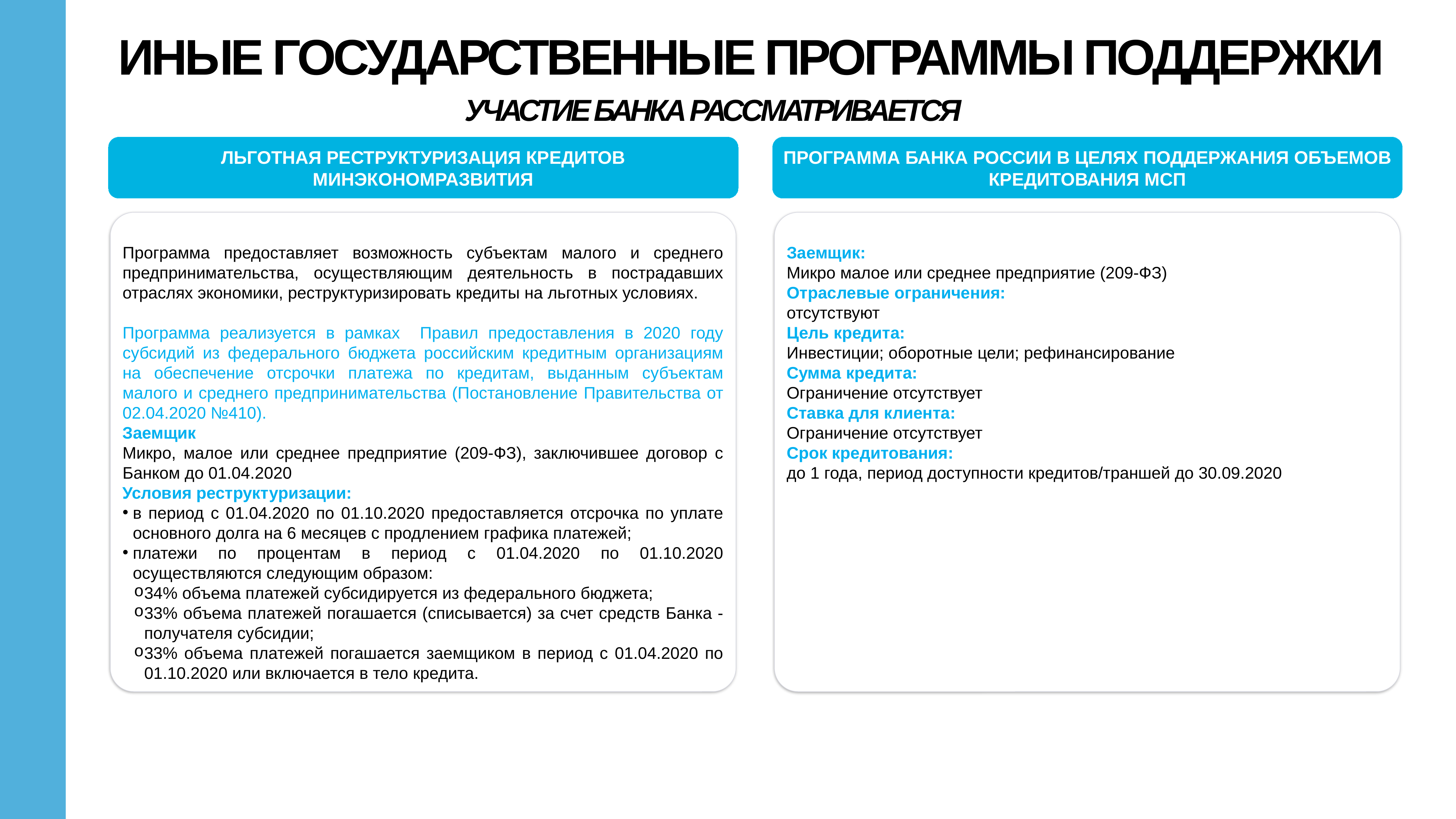

ИНЫЕ ГОСУДАРСТВЕННЫЕ ПРОГРАММЫ ПОДДЕРЖКИ
УЧАСТИЕ банка РАССМАТРИВАЕТСЯ
ЛЬГОТНАЯ РЕСТРУКТУРИЗАЦИЯ КРЕДИТОВ МИНЭКОНОМРАЗВИТИЯ
ПРОГРАММА БАНКА РОССИИ В ЦЕЛЯХ ПОДДЕРЖАНИЯ ОБЪЕМОВ КРЕДИТОВАНИЯ МСП

Программа предоставляет возможность субъектам малого и среднего предпринимательства, осуществляющим деятельность в пострадавших отраслях экономики, реструктуризировать кредиты на льготных условиях.

Программа реализуется в рамках  Правил предоставления в 2020 году субсидий из федерального бюджета российским кредитным организациям на обеспечение отсрочки платежа по кредитам, выданным субъектам малого и среднего предпринимательства (Постановление Правительства от 02.04.2020 №410).
Заемщик
Микро, малое или среднее предприятие (209-ФЗ), заключившее договор с Банком до 01.04.2020
Условия реструктуризации:
в период с 01.04.2020 по 01.10.2020 предоставляется отсрочка по уплате основного долга на 6 месяцев с продлением графика платежей;
платежи по процентам в период с 01.04.2020 по 01.10.2020 осуществляются следующим образом:
34% объема платежей субсидируется из федерального бюджета;
33% объема платежей погашается (списывается) за счет средств Банка - получателя субсидии;
33% объема платежей погашается заемщиком в период с 01.04.2020 по 01.10.2020 или включается в тело кредита.

Заемщик:
Микро малое или среднее предприятие (209-ФЗ)
Отраслевые ограничения:
отсутствуют
Цель кредита:
Инвестиции; оборотные цели; рефинансирование
Сумма кредита:
Ограничение отсутствует
Ставка для клиента:
Ограничение отсутствует
Срок кредитования:
до 1 года, период доступности кредитов/траншей до 30.09.2020